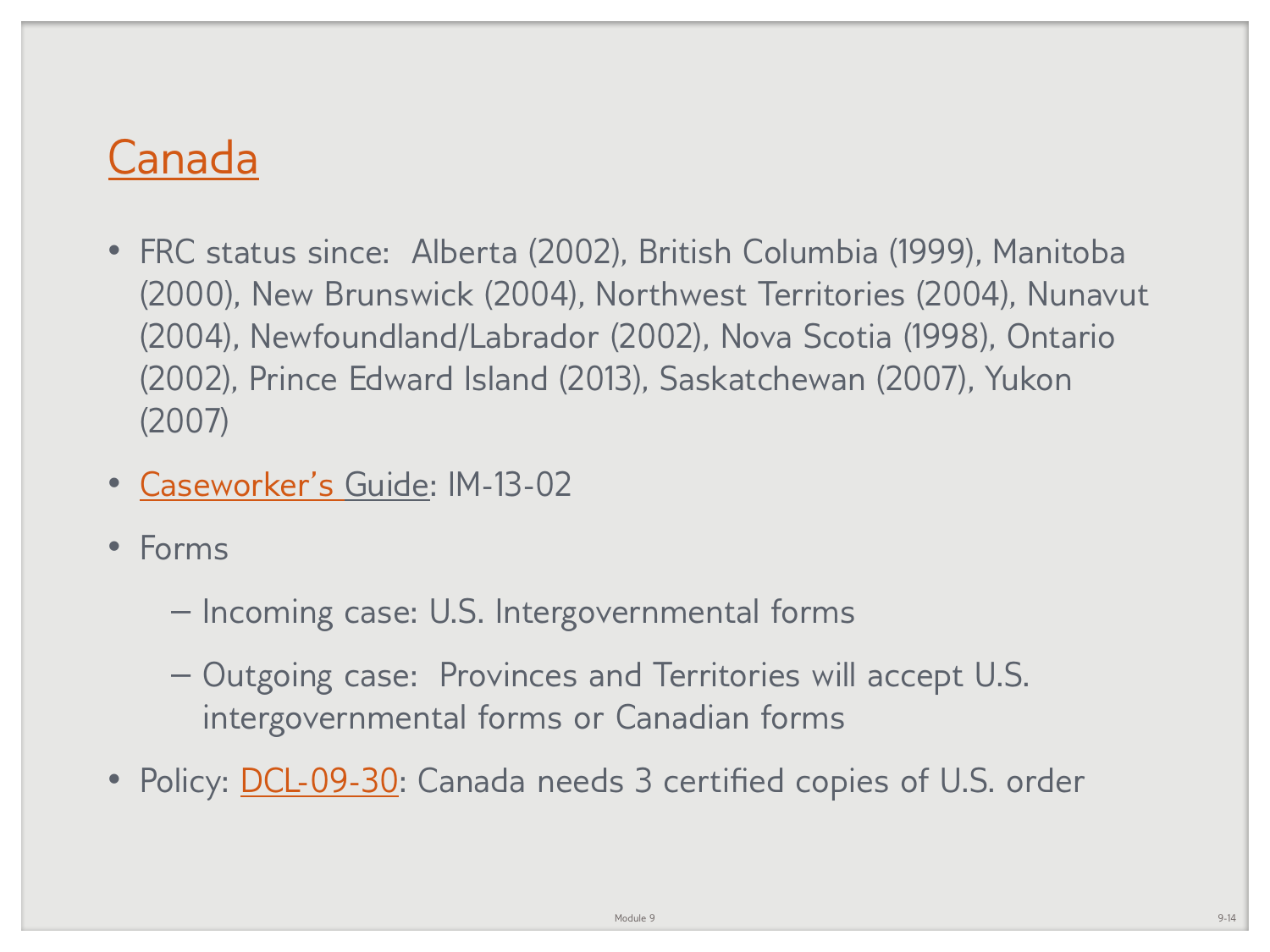

# Canada
FRC status since:  Alberta (2002), British Columbia (1999), Manitoba (2000), New Brunswick (2004), Northwest Territories (2004), Nunavut (2004), Newfoundland/Labrador (2002), Nova Scotia (1998), Ontario (2002), Prince Edward Island (2013), Saskatchewan (2007), Yukon (2007)
Caseworker’s Guide: IM-13-02
Forms
Incoming case: U.S. Intergovernmental forms
Outgoing case:  Provinces and Territories will accept U.S. intergovernmental forms or Canadian forms
Policy: DCL-09-30: Canada needs 3 certified copies of U.S. order

Module 9
9-14